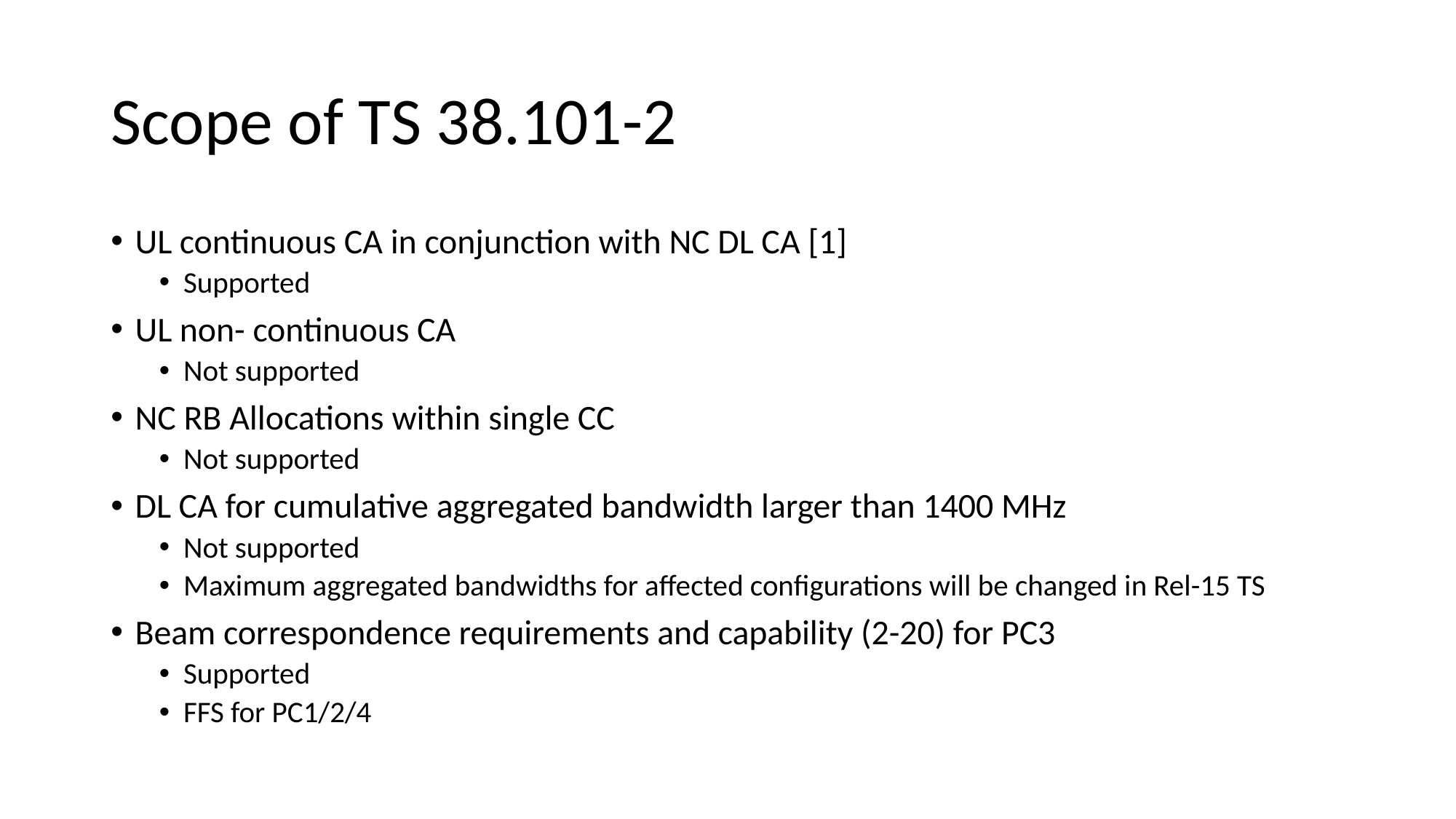

# Scope of TS 38.101-2
UL continuous CA in conjunction with NC DL CA [1]
Supported
UL non- continuous CA
Not supported
NC RB Allocations within single CC
Not supported
DL CA for cumulative aggregated bandwidth larger than 1400 MHz
Not supported
Maximum aggregated bandwidths for affected configurations will be changed in Rel-15 TS
Beam correspondence requirements and capability (2-20) for PC3
Supported
FFS for PC1/2/4